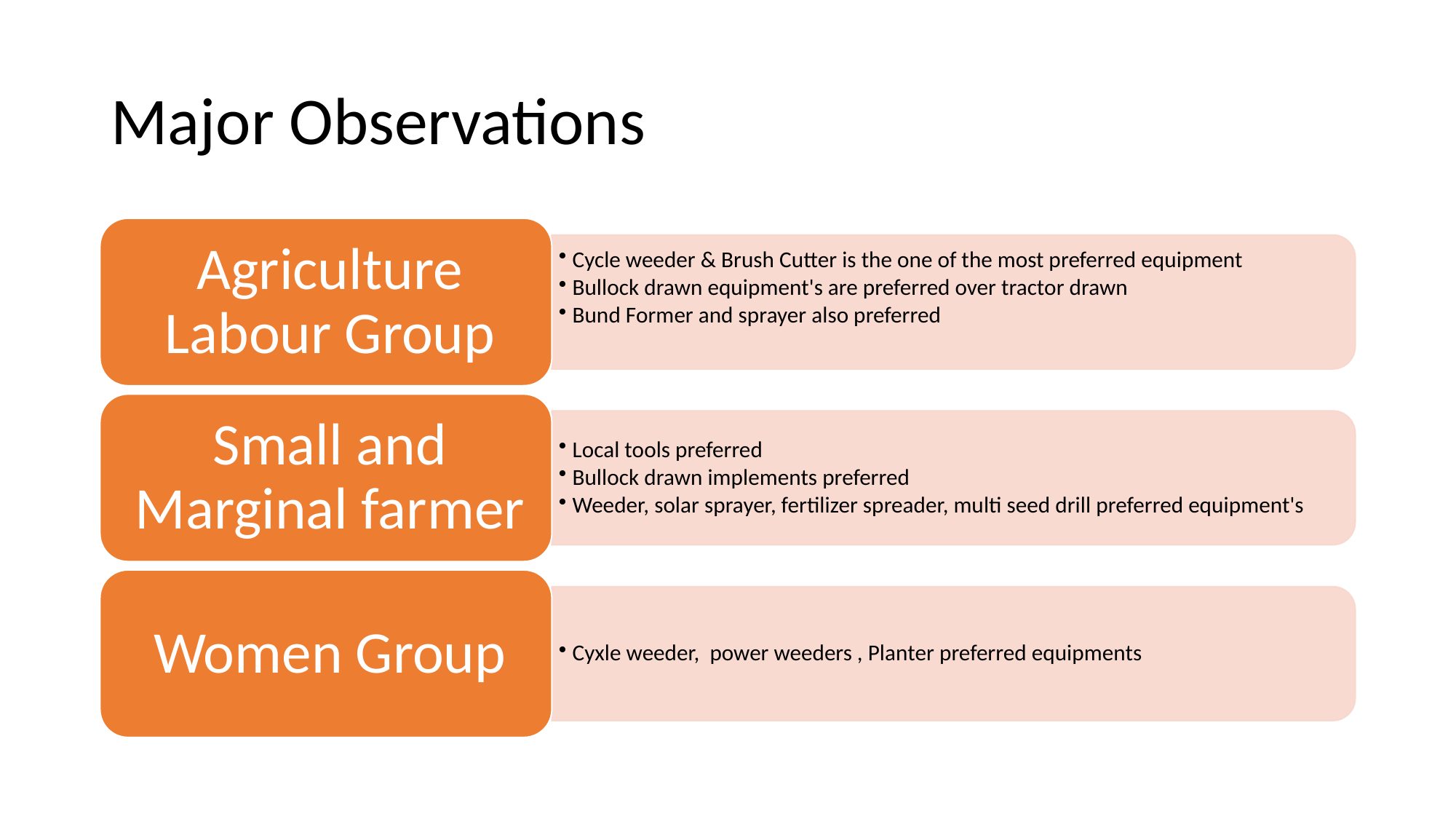

# Major Observations
Cycle weeder & Brush Cutter is the one of the most preferred equipment
Bullock drawn equipment's are preferred over tractor drawn
Bund Former and sprayer also preferred

Agriculture Labour Group
Local tools preferred
Bullock drawn implements preferred
Weeder, solar sprayer, fertilizer spreader, multi seed drill preferred equipment's
Small and Marginal farmer
Cyxle weeder,  power weeders , Planter preferred equipments
Women Group